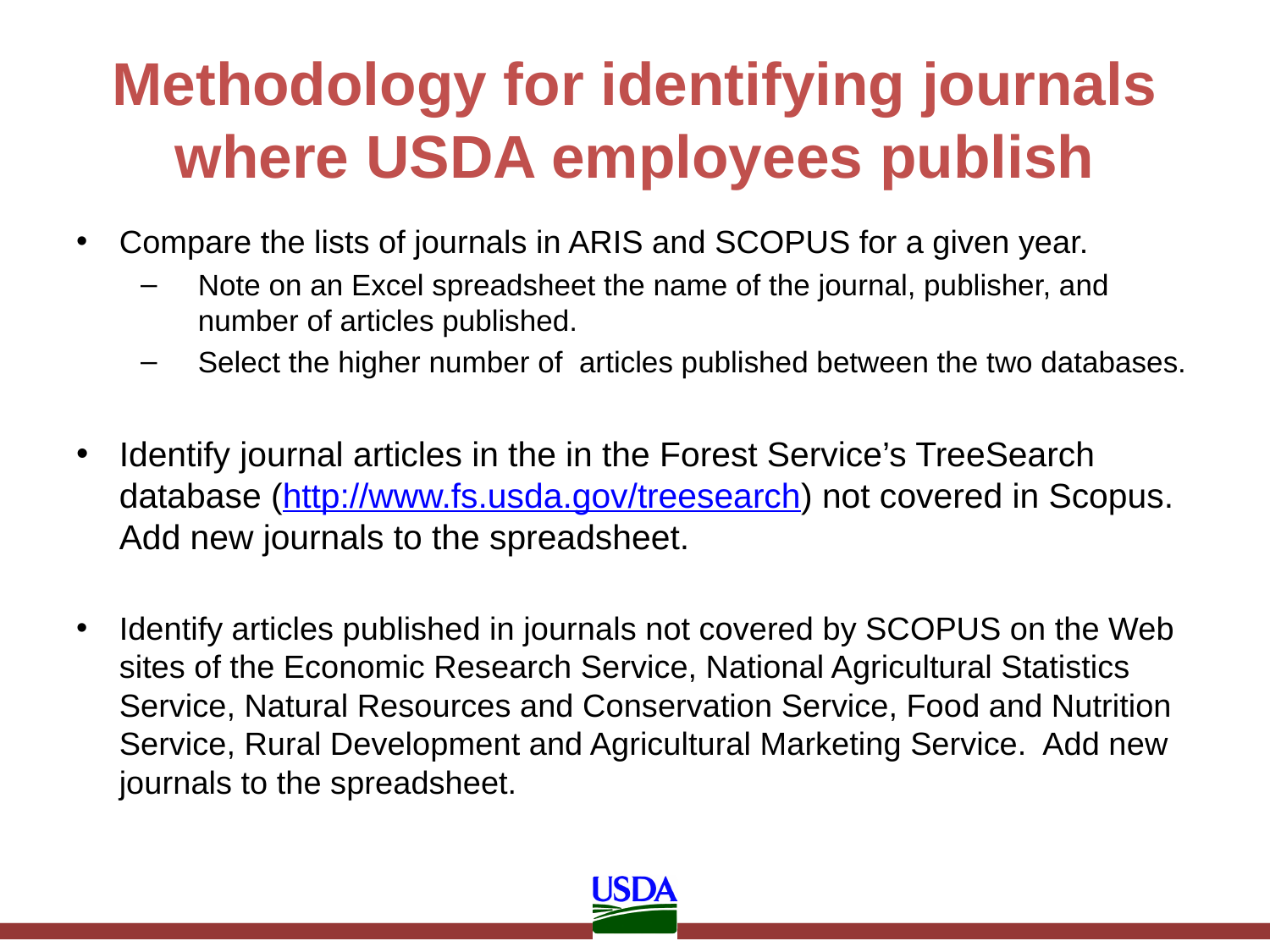

# Methodology for identifying journals where USDA employees publish
Compare the lists of journals in ARIS and SCOPUS for a given year.
Note on an Excel spreadsheet the name of the journal, publisher, and number of articles published.
Select the higher number of  articles published between the two databases.

Identify journal articles in the in the Forest Service’s TreeSearch database (http://www.fs.usda.gov/treesearch) not covered in Scopus. Add new journals to the spreadsheet.

Identify articles published in journals not covered by SCOPUS on the Web sites of the Economic Research Service, National Agricultural Statistics Service, Natural Resources and Conservation Service, Food and Nutrition Service, Rural Development and Agricultural Marketing Service.  Add new journals to the spreadsheet.